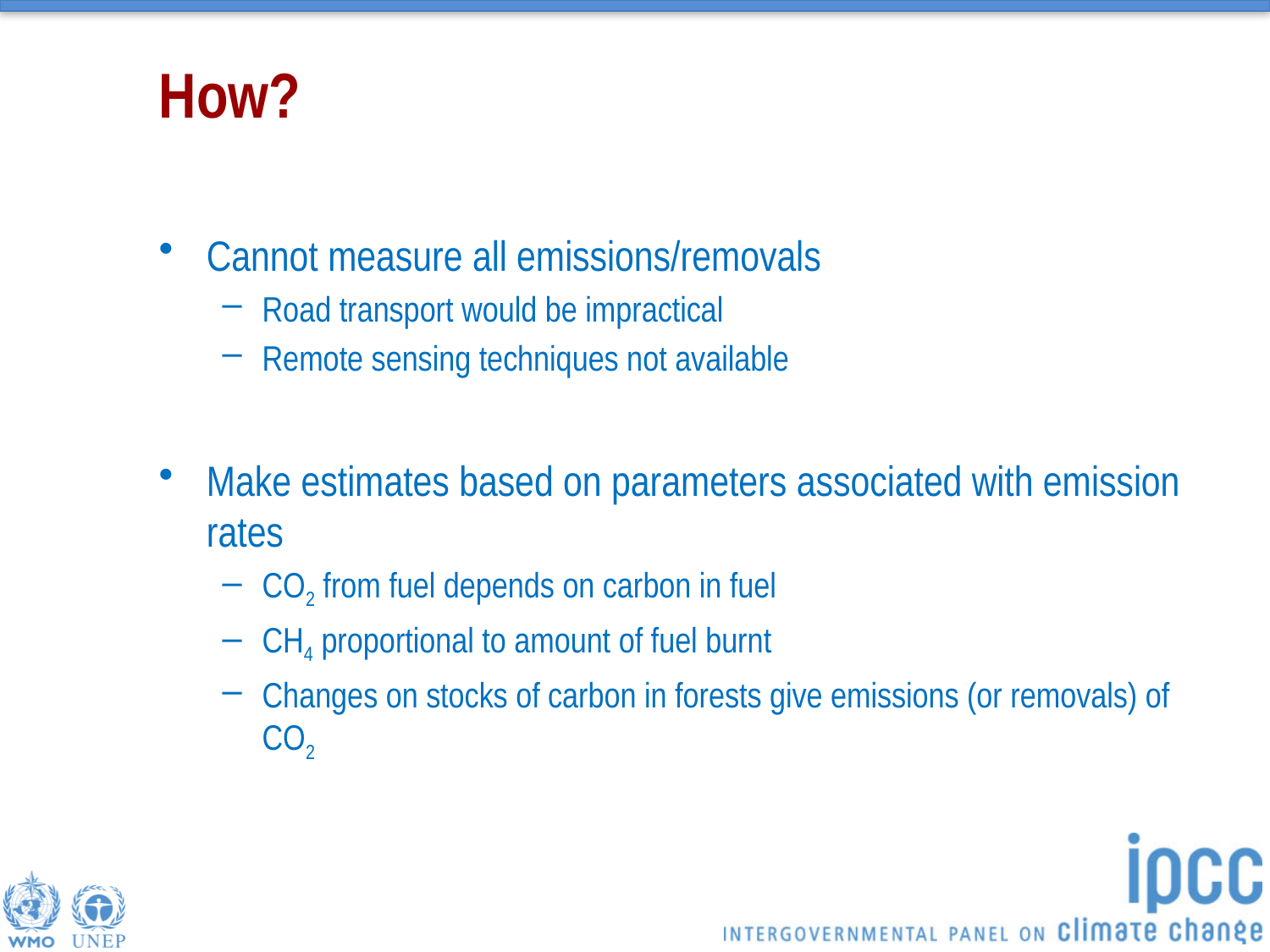

# How?
Cannot measure all emissions/removals
Road transport would be impractical
Remote sensing techniques not available

Make estimates based on parameters associated with emission rates
CO2 from fuel depends on carbon in fuel
CH4 proportional to amount of fuel burnt
Changes on stocks of carbon in forests give emissions (or removals) of CO2